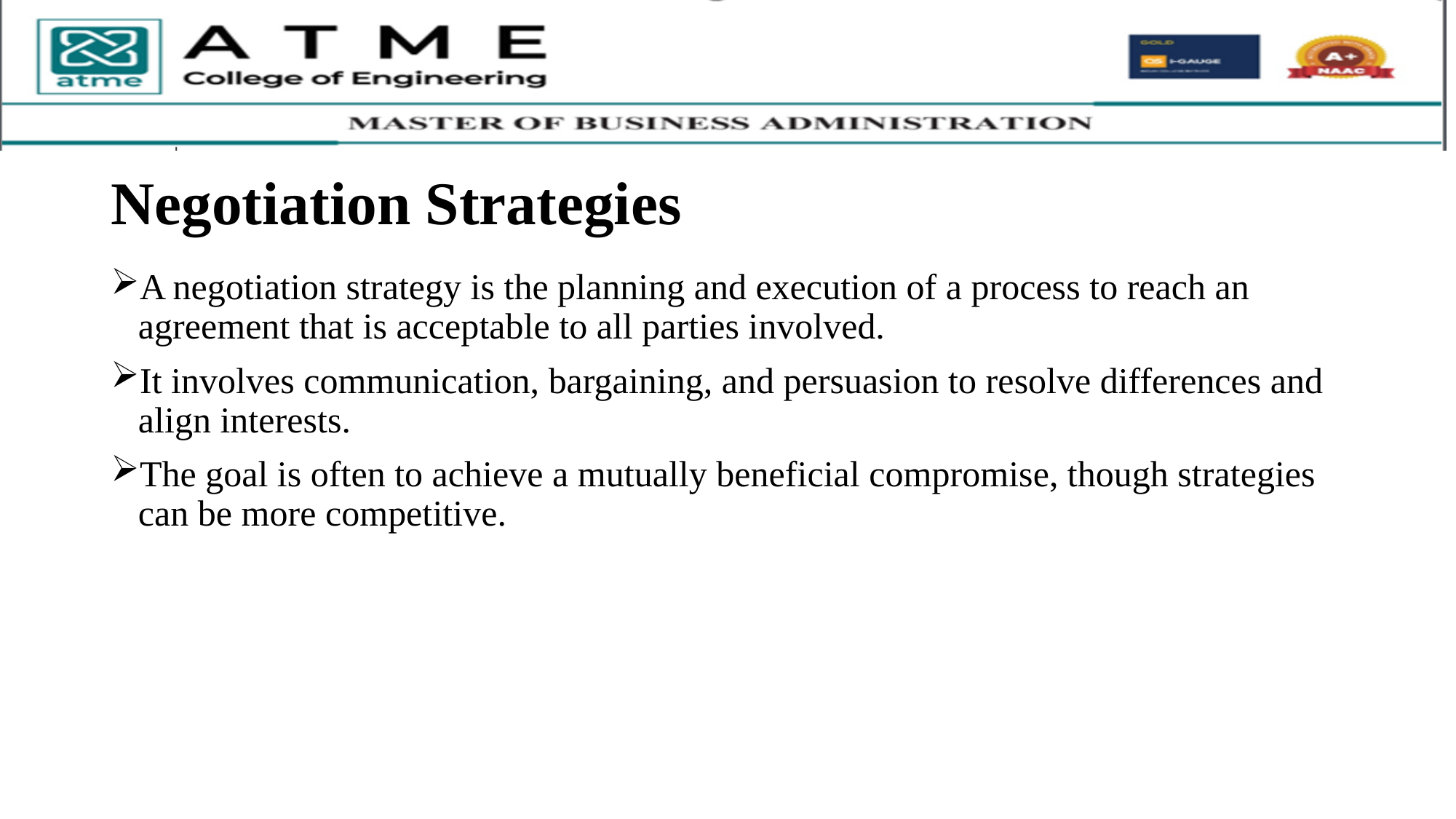

# Negotiation Strategies
A negotiation strategy is the planning and execution of a process to reach an agreement that is acceptable to all parties involved.
It involves communication, bargaining, and persuasion to resolve differences and align interests.
The goal is often to achieve a mutually beneficial compromise, though strategies can be more competitive.